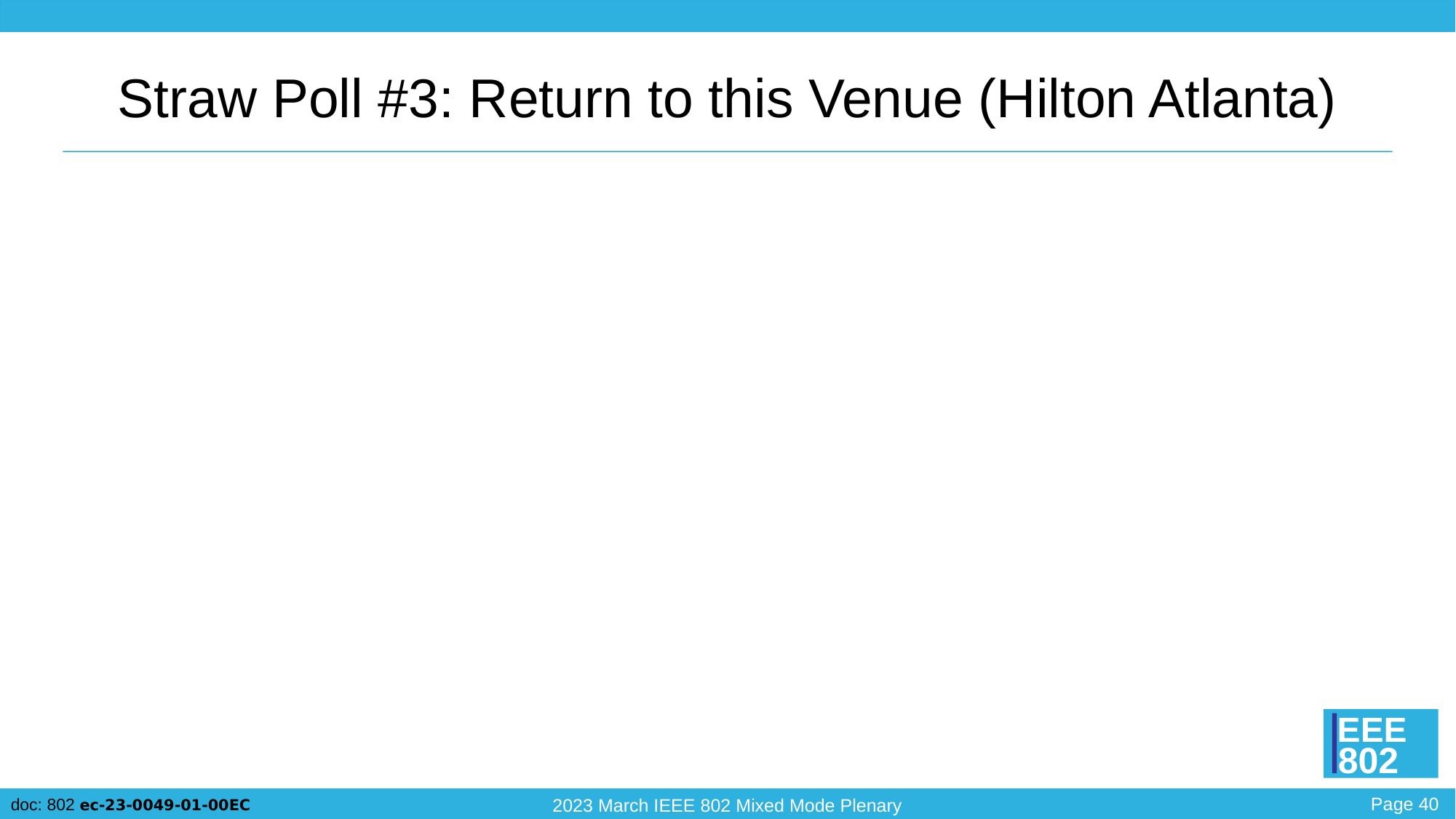

# Straw Poll #3: Return to this Venue (Hilton Atlanta)